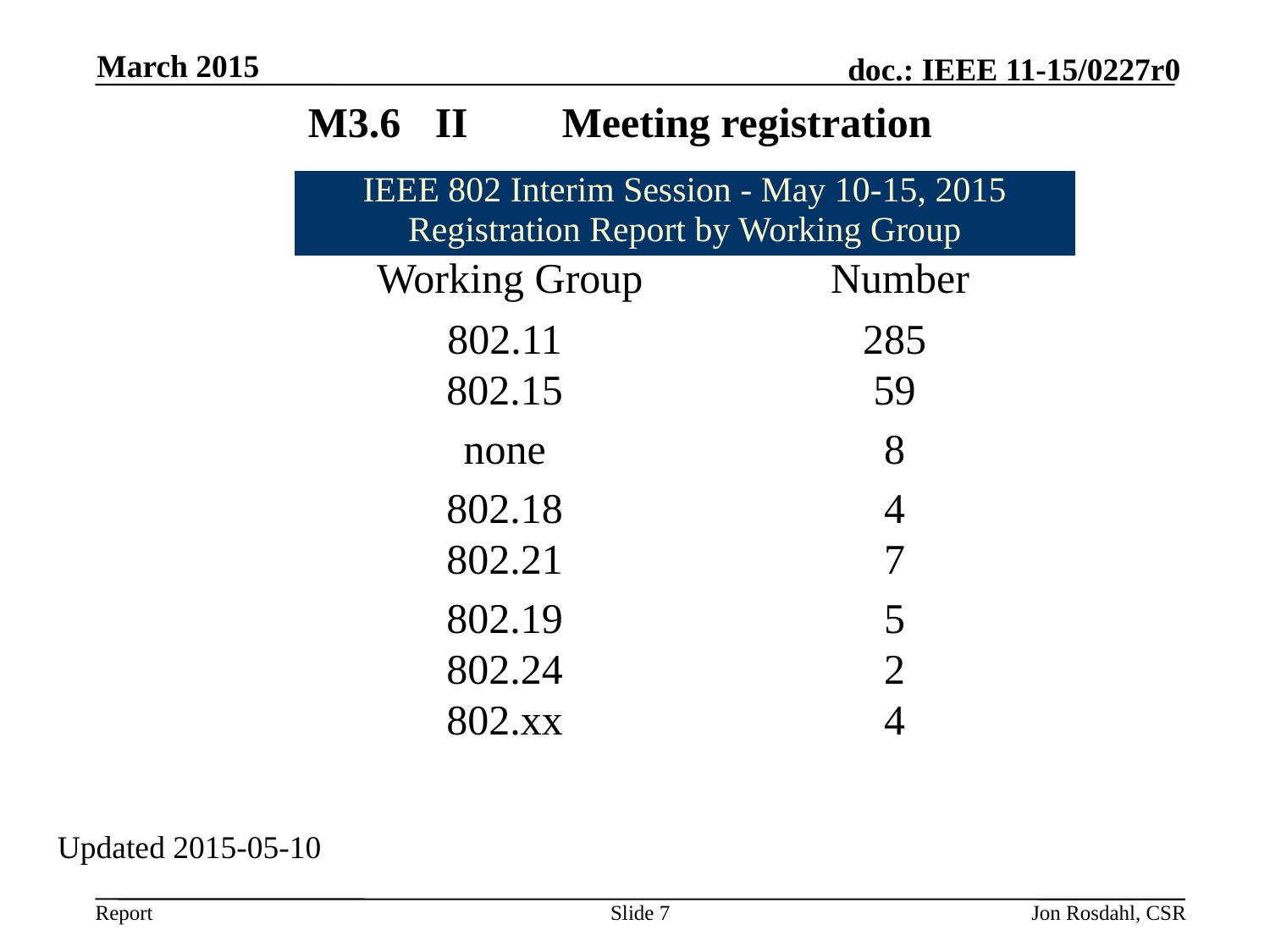

March 2015
# M3.6	II	Meeting registration
| IEEE 802 Interim Session - May 10-15, 2015 Registration Report by Working Group |  |
| --- | --- |
| Working Group | Number |
| 802.11 | 285 |
| 802.15 | 59 |
| none | 8 |
| 802.18 | 4 |
| 802.21 | 7 |
| 802.19 | 5 |
| 802.24 | 2 |
| 802.xx | 4 |
Updated 2015-05-10
Slide 7
Jon Rosdahl, CSR